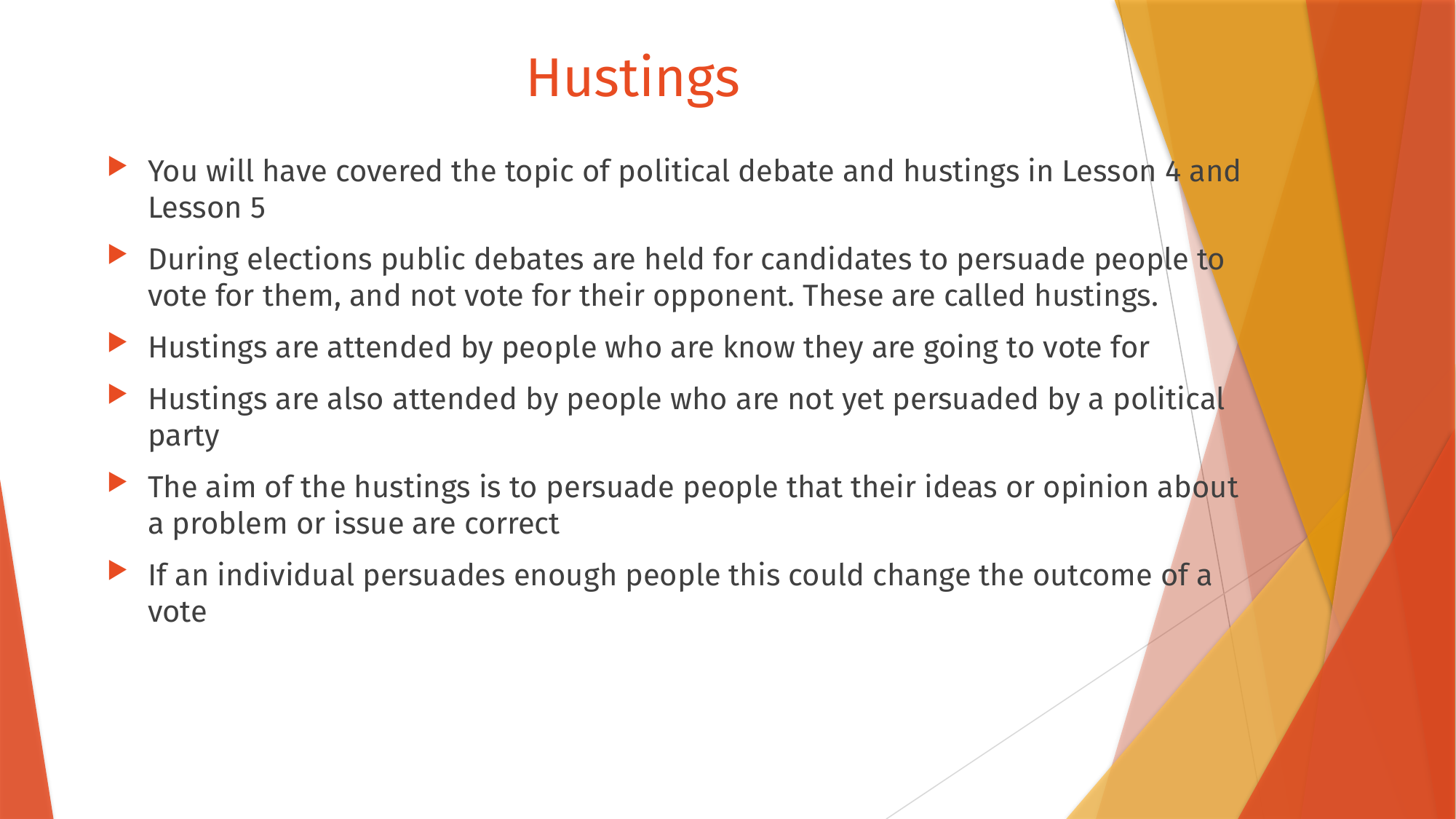

# Hustings
You will have covered the topic of political debate and hustings in Lesson 4 and Lesson 5
During elections public debates are held for candidates to persuade people to vote for them, and not vote for their opponent. These are called hustings.
Hustings are attended by people who are know they are going to vote for
Hustings are also attended by people who are not yet persuaded by a political party
The aim of the hustings is to persuade people that their ideas or opinion about a problem or issue are correct
If an individual persuades enough people this could change the outcome of a vote